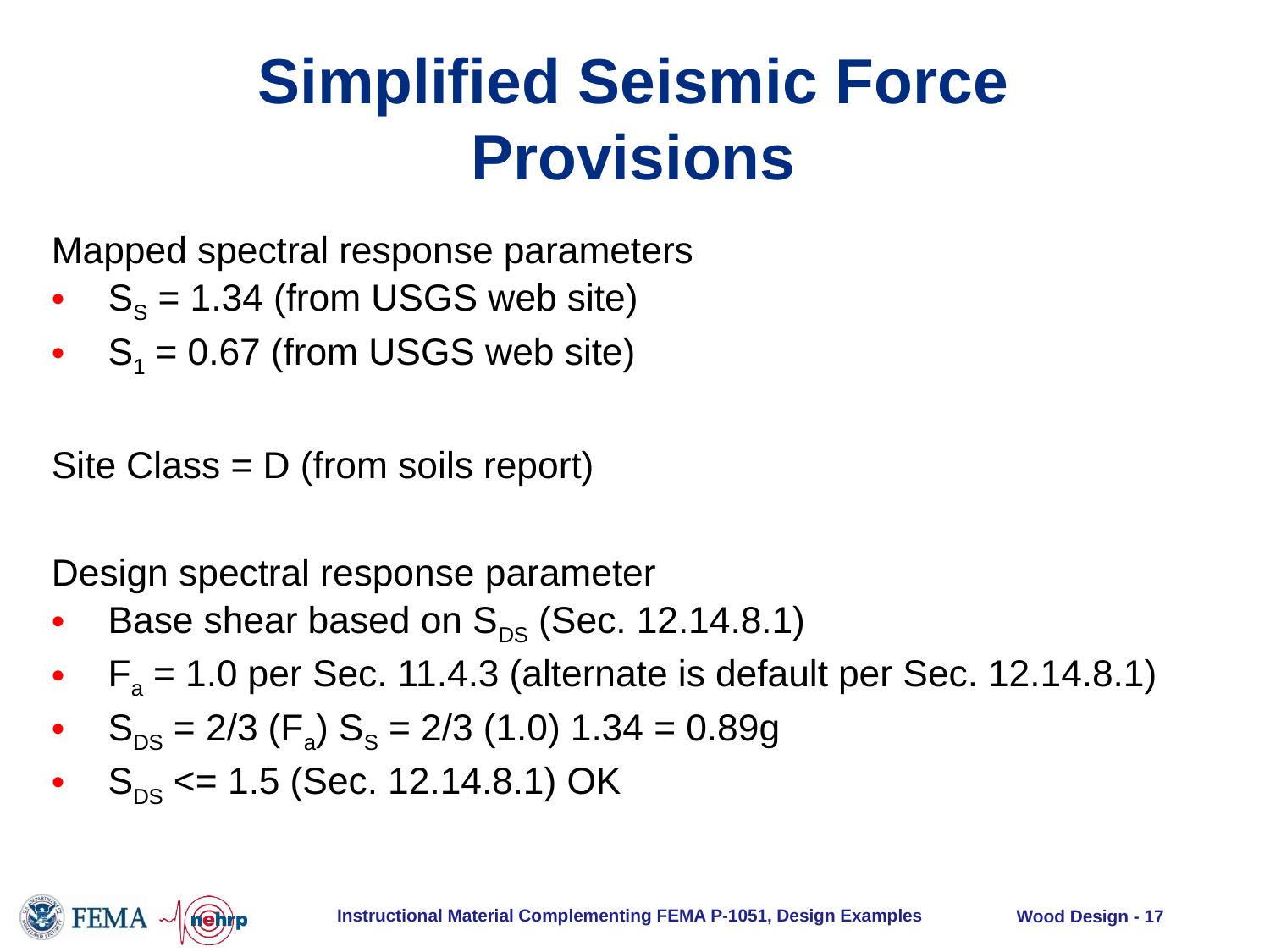

# Simplified Seismic Force Provisions
Mapped spectral response parameters
SS = 1.34 (from USGS web site)
S1 = 0.67 (from USGS web site)

Site Class = D (from soils report)

Design spectral response parameter
Base shear based on SDS (Sec. 12.14.8.1)
Fa = 1.0 per Sec. 11.4.3 (alternate is default per Sec. 12.14.8.1)
SDS = 2/3 (Fa) SS = 2/3 (1.0) 1.34 = 0.89g
SDS <= 1.5 (Sec. 12.14.8.1) OK